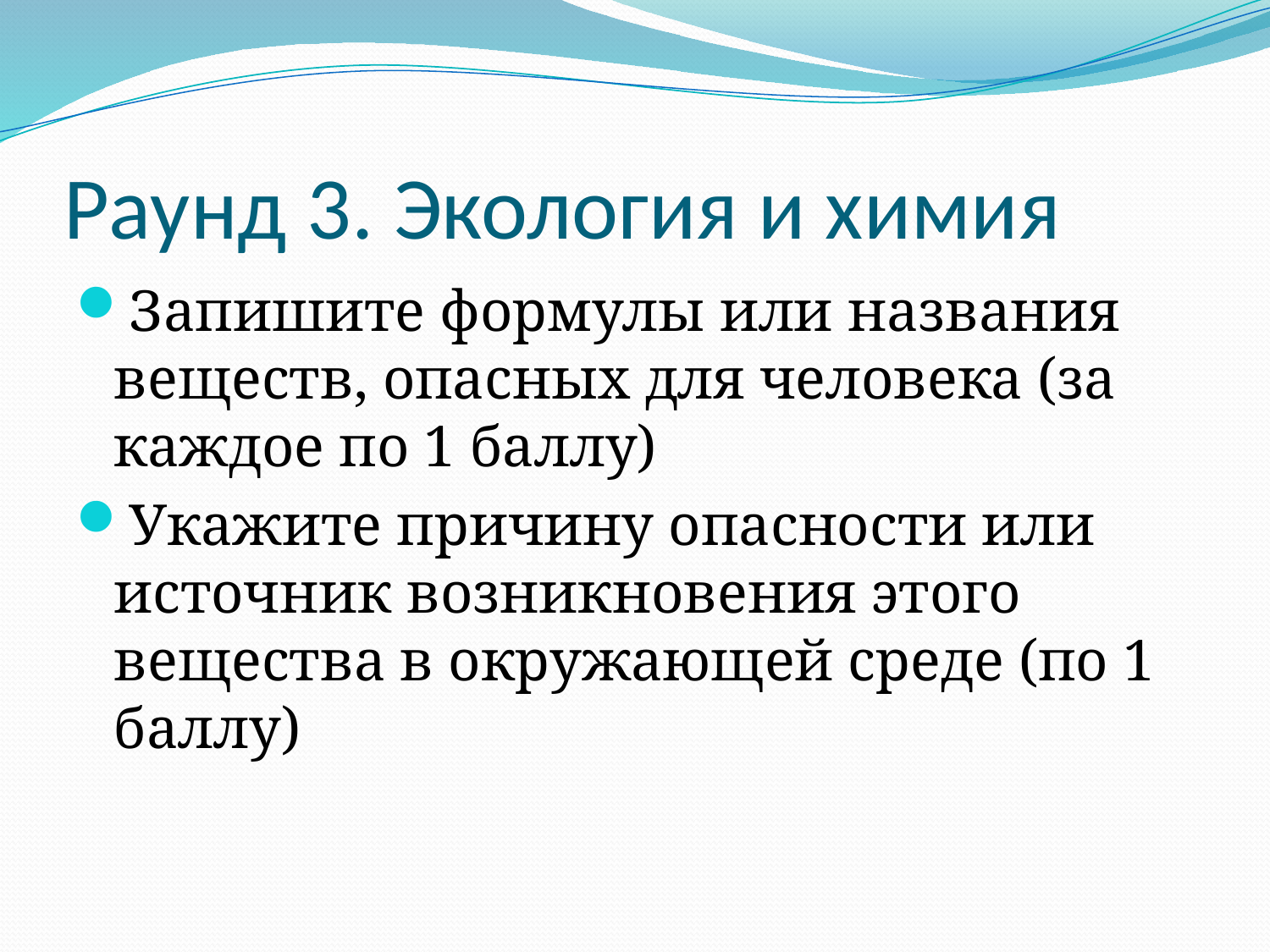

# Раунд 3. Экология и химия
Запишите формулы или названия веществ, опасных для человека (за каждое по 1 баллу)
Укажите причину опасности или источник возникновения этого вещества в окружающей среде (по 1 баллу)